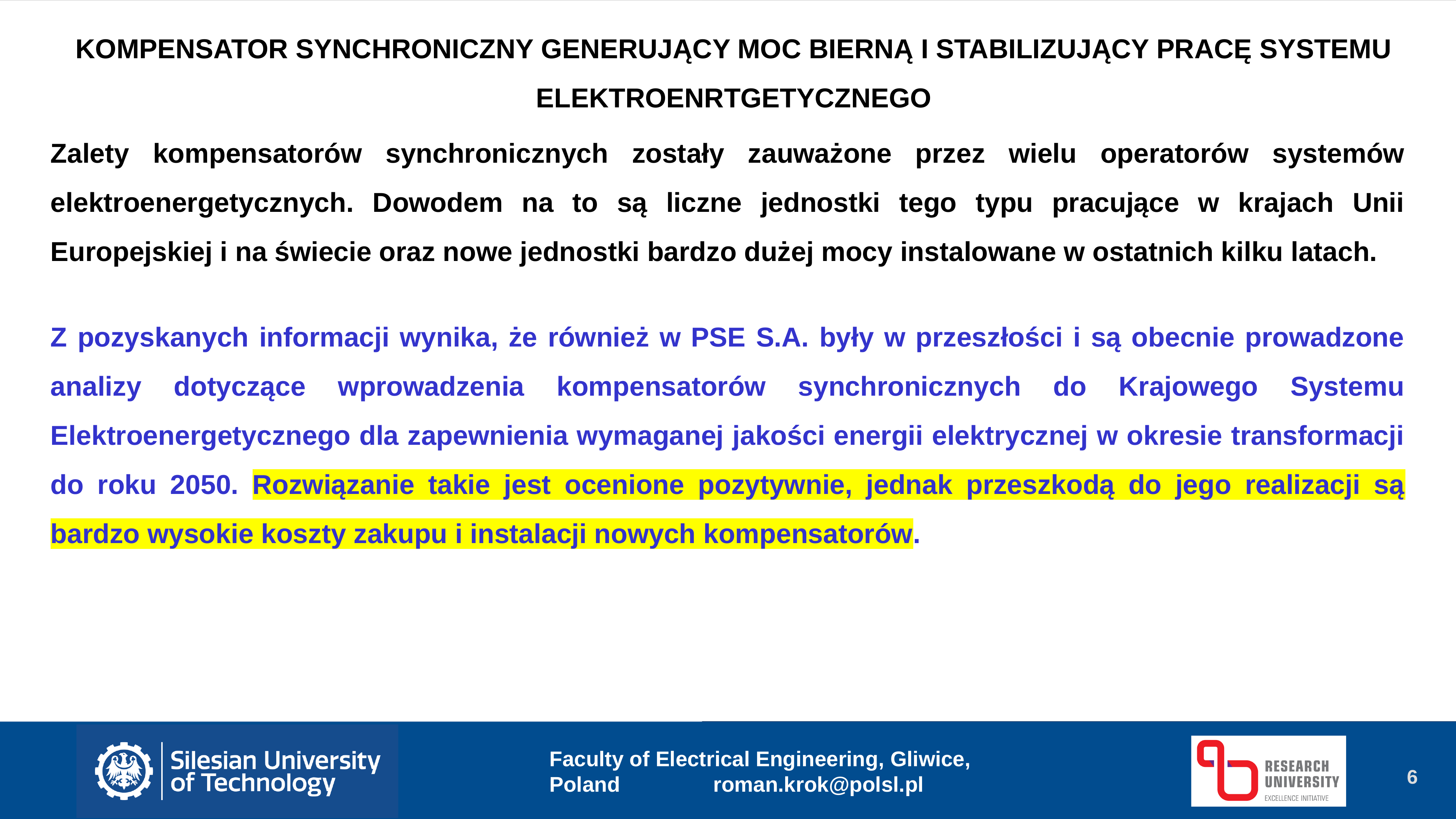

KOMPENSATOR SYNCHRONICZNY GENERUJĄCY MOC BIERNĄ I STABILIZUJĄCY PRACĘ SYSTEMU ELEKTROENRTGETYCZNEGO
Zalety kompensatorów synchronicznych zostały zauważone przez wielu operatorów systemów elektroenergetycznych. Dowodem na to są liczne jednostki tego typu pracujące w krajach Unii Europejskiej i na świecie oraz nowe jednostki bardzo dużej mocy instalowane w ostatnich kilku latach.
Z pozyskanych informacji wynika, że również w PSE S.A. były w przeszłości i są obecnie prowadzone analizy dotyczące wprowadzenia kompensatorów synchronicznych do Krajowego Systemu Elektroenergetycznego dla zapewnienia wymaganej jakości energii elektrycznej w okresie transformacji do roku 2050. Rozwiązanie takie jest ocenione pozytywnie, jednak przeszkodą do jego realizacji są bardzo wysokie koszty zakupu i instalacji nowych kompensatorów.